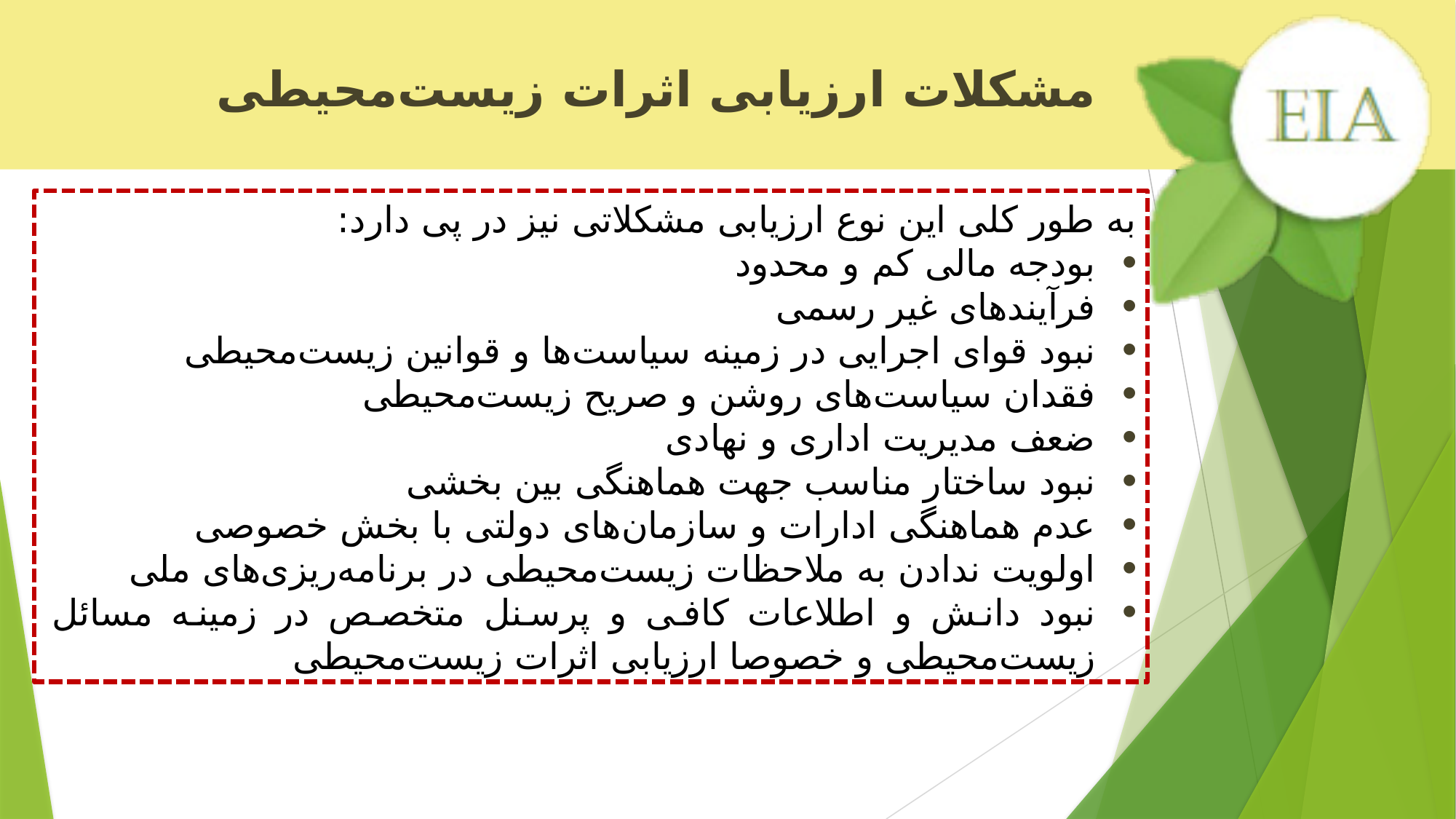

مشکلات ارزیابی اثرات زیست‌محیطی
به طور کلی این نوع ارزیابی مشکلاتی نیز در پی دارد:
بودجه مالی کم و محدود
فرآیندهای غیر رسمی
نبود قوای اجرایی در زمینه سیاست‌ها و قوانین زیست‌محیطی
فقدان سیاست‌های روشن و صریح زیست‌محیطی
ضعف مدیریت اداری و نهادی
نبود ساختار مناسب جهت هماهنگی بین بخشی
عدم هماهنگی ادارات و سازمان‌های دولتی با بخش خصوصی
اولویت ندادن به ملاحظات زیست‌محیطی در برنامه‌ریزی‌های ملی
نبود دانش و اطلاعات کافی و پرسنل متخصص در زمینه مسائل زیست‌محیطی و خصوصا ارزیابی اثرات زیست‌محیطی